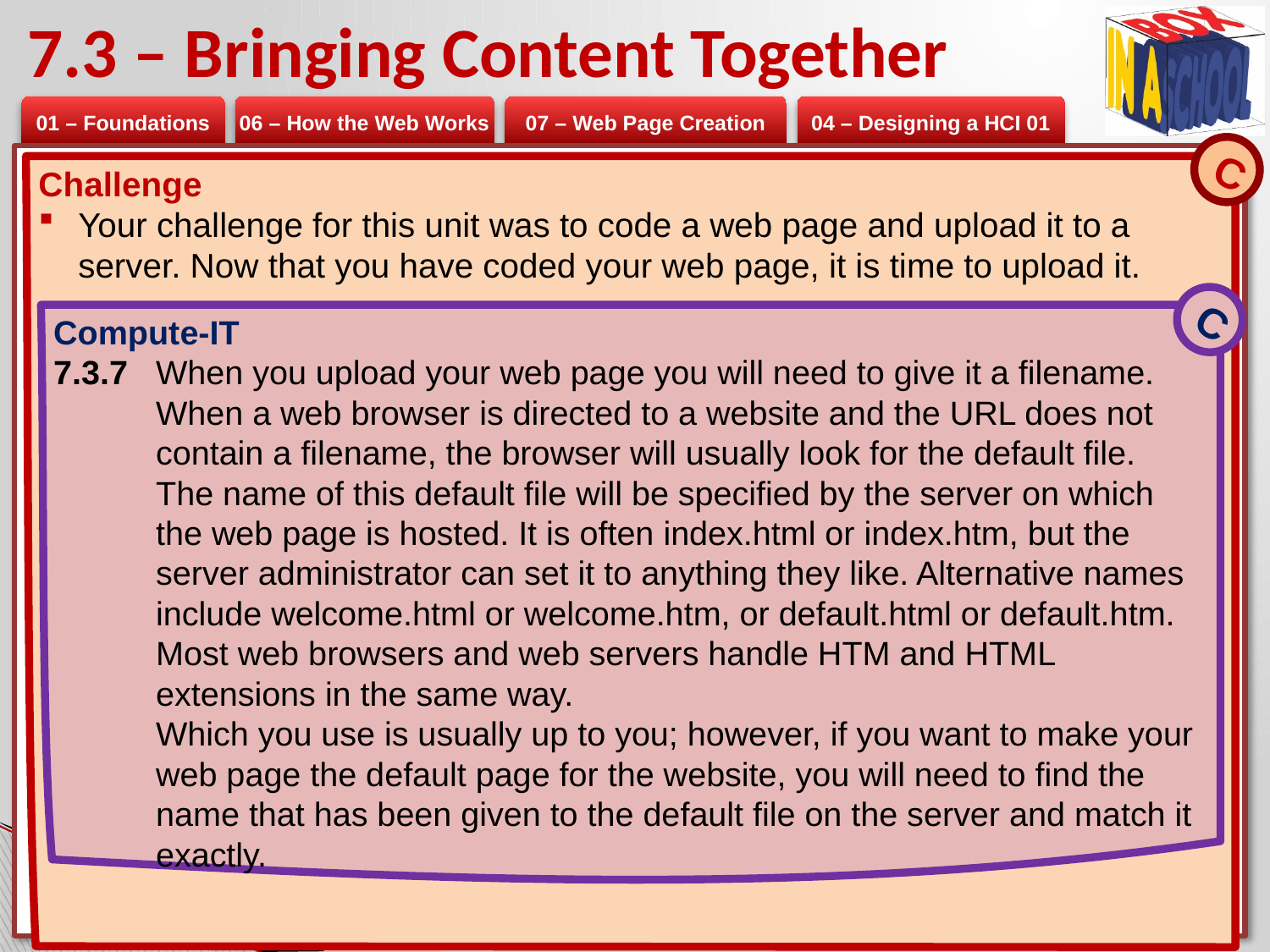

# 7.3 – Bringing Content Together
C
Challenge
Your challenge for this unit was to code a web page and upload it to a server. Now that you have coded your web page, it is time to upload it.

C
Compute-IT
7.3.7 	When you upload your web page you will need to give it a filename. When a web browser is directed to a website and the URL does not contain a filename, the browser will usually look for the default file.
	The name of this default file will be specified by the server on which the web page is hosted. It is often index.html or index.htm, but the server administrator can set it to anything they like. Alternative names include welcome.html or welcome.htm, or default.html or default.htm. Most web browsers and web servers handle HTM and HTML extensions in the same way.
	Which you use is usually up to you; however, if you want to make your web page the default page for the website, you will need to find the name that has been given to the default file on the server and match it exactly.